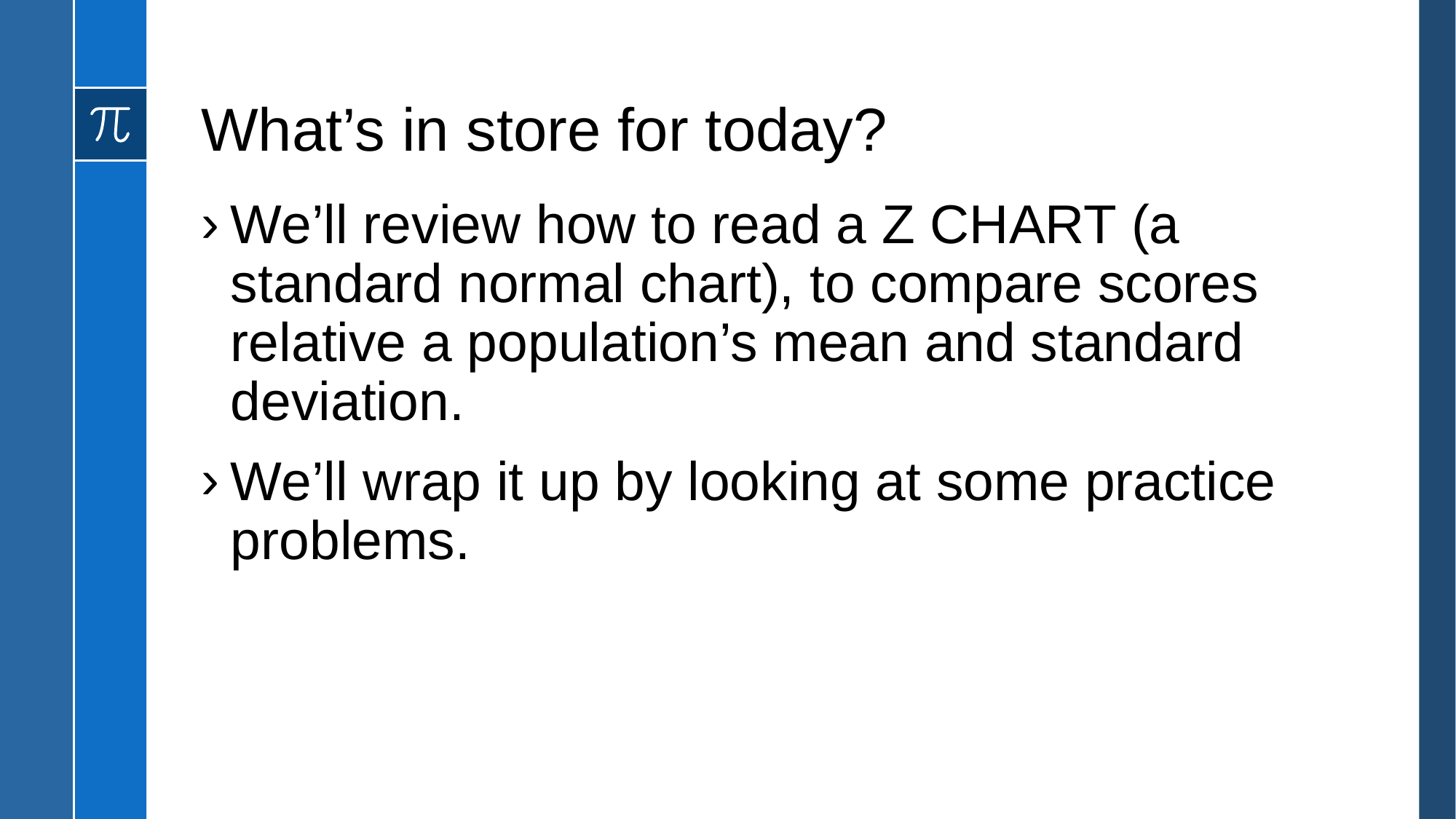

# What’s in store for today?
We’ll review how to read a Z CHART (a standard normal chart), to compare scores relative a population’s mean and standard deviation.
We’ll wrap it up by looking at some practice problems.